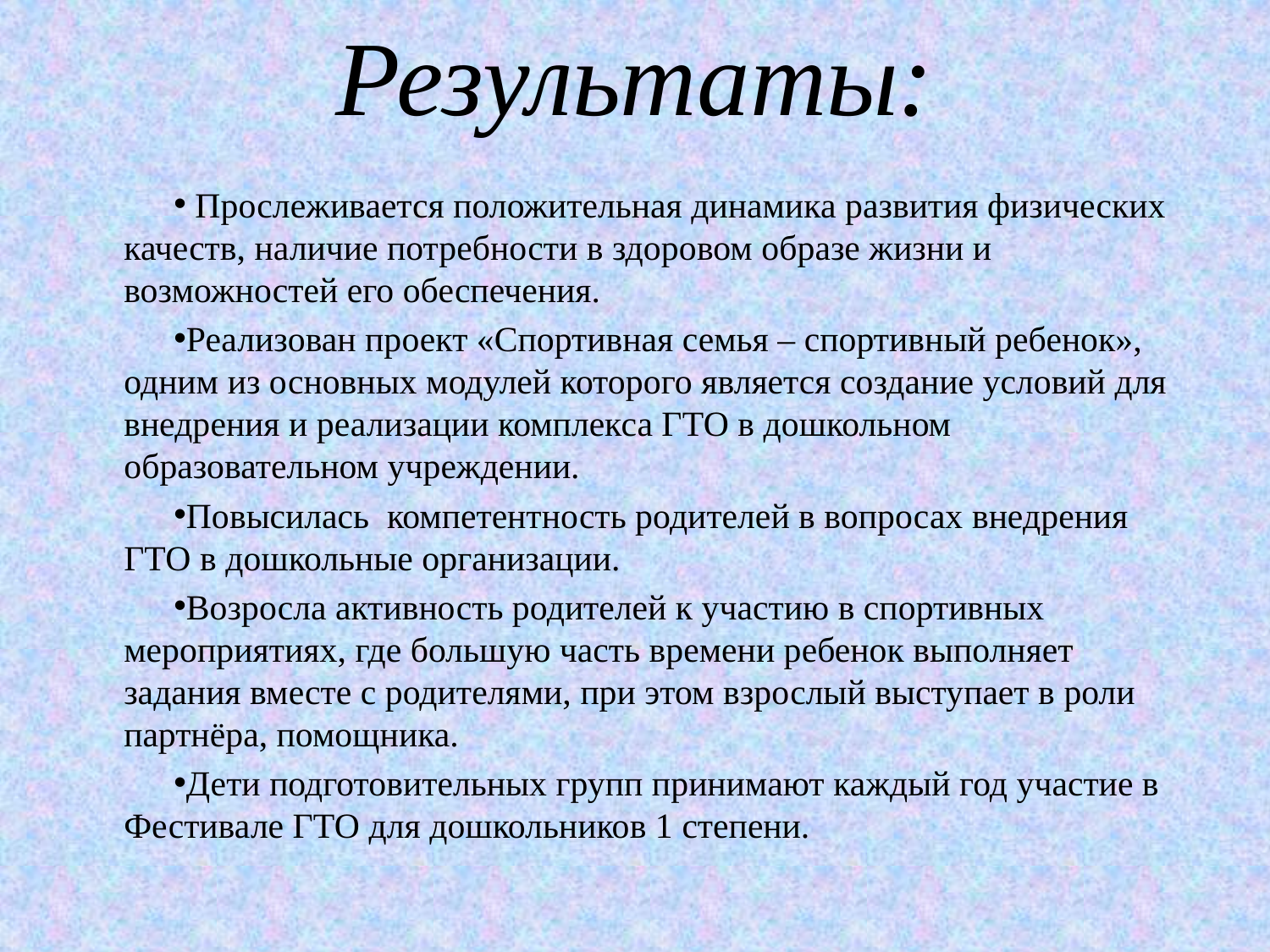

# Результаты:
 Прослеживается положительная динамика развития физических качеств, наличие потребности в здоровом образе жизни и возможностей его обеспечения.
Реализован проект «Спортивная семья – спортивный ребенок», одним из основных модулей которого является создание условий для внедрения и реализации комплекса ГТО в дошкольном образовательном учреждении.
Повысилась  компетентность родителей в вопросах внедрения ГТО в дошкольные организации.
Возросла активность родителей к участию в спортивных мероприятиях, где большую часть времени ребенок выполняет задания вместе с родителями, при этом взрослый выступает в роли партнёра, помощника.
Дети подготовительных групп принимают каждый год участие в Фестивале ГТО для дошкольников 1 степени.